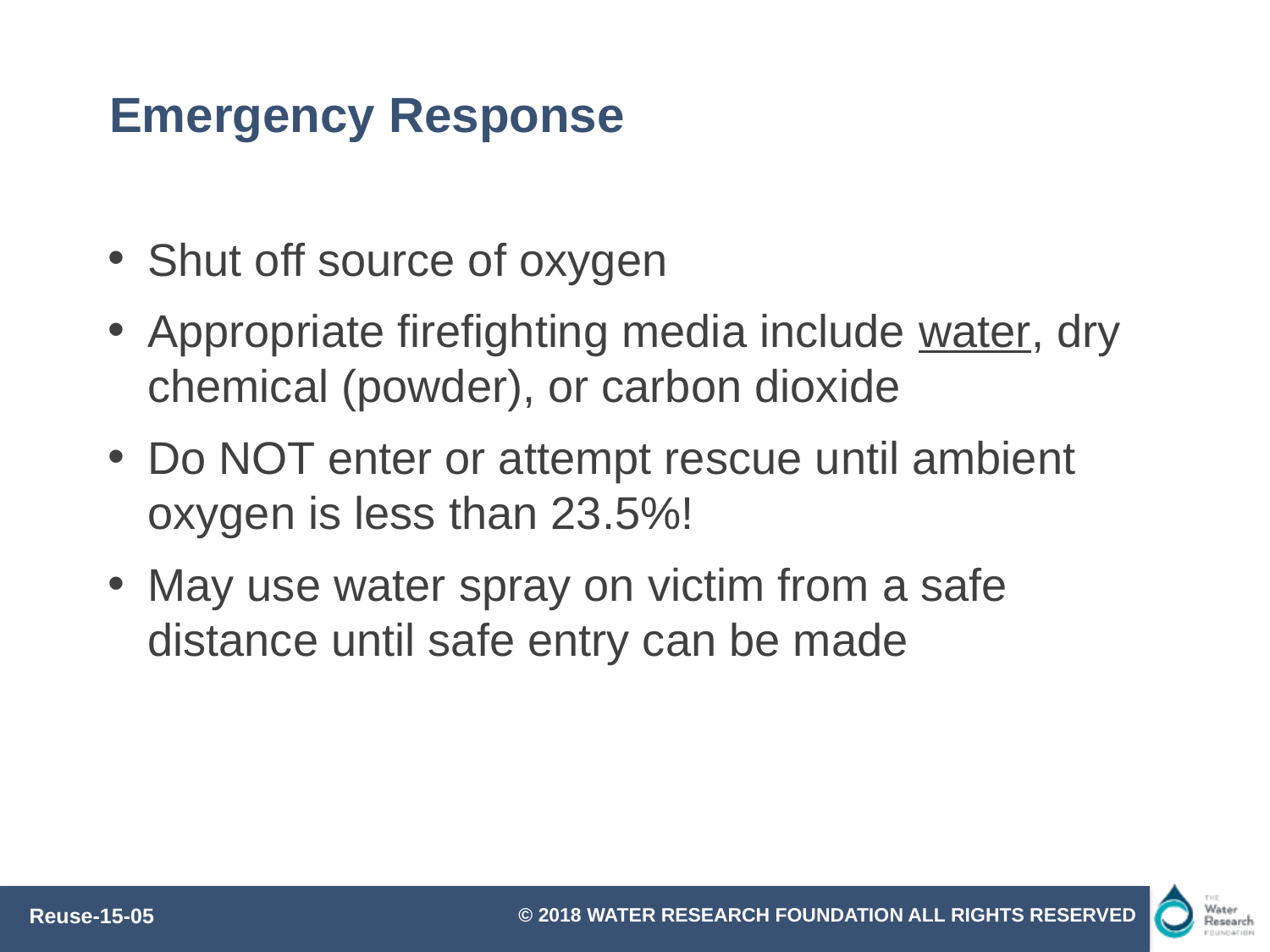

# Emergency Response
Shut off source of oxygen
Appropriate firefighting media include water, dry chemical (powder), or carbon dioxide
Do NOT enter or attempt rescue until ambient oxygen is less than 23.5%!
May use water spray on victim from a safe distance until safe entry can be made